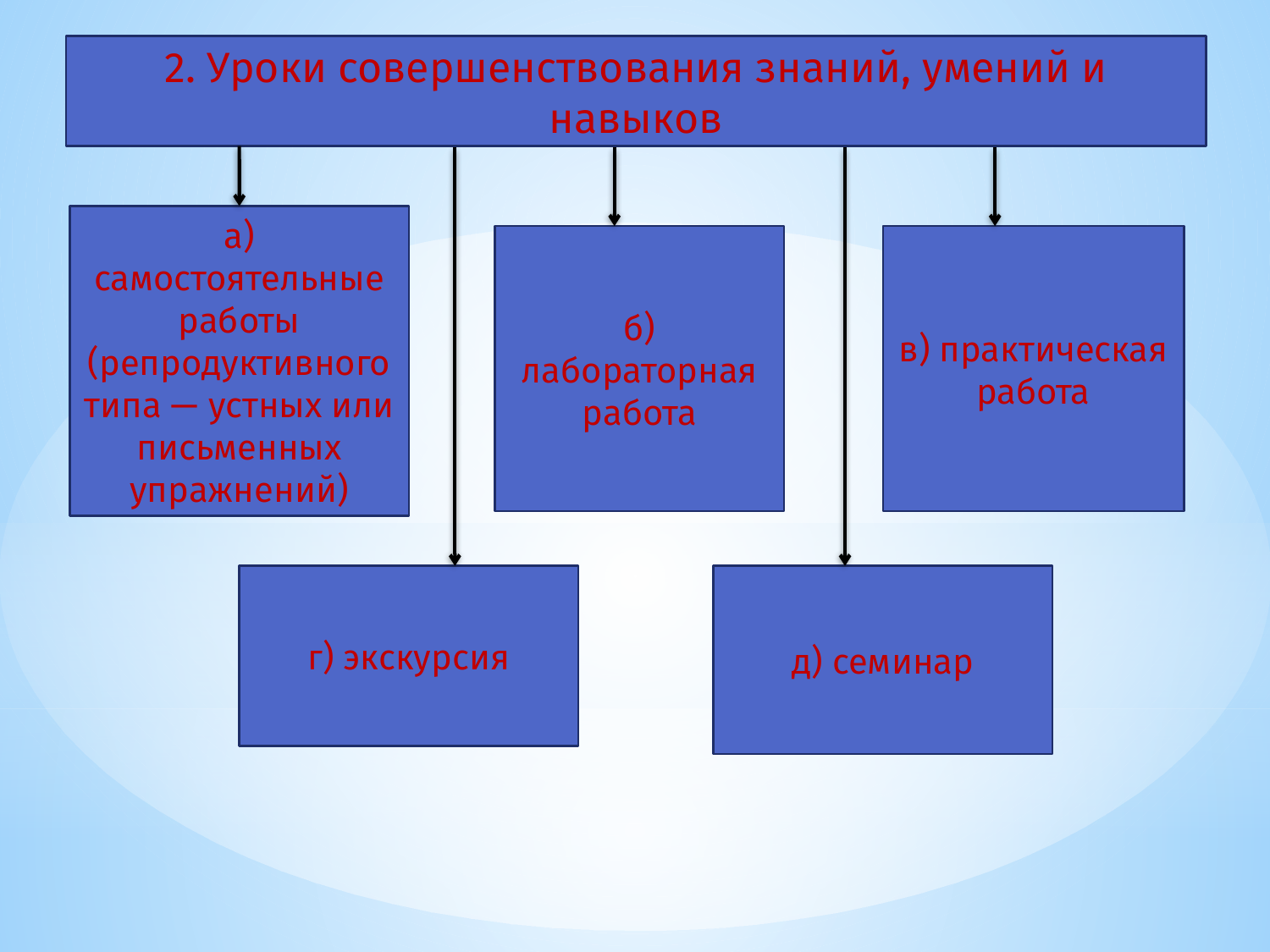

2. Уроки совершенствования знаний, умений и навыков

а) самостоятельные работы (репродуктивного типа — устных или письменных упражнений)
б) лабораторная работа
в) практическая работа
г) экскурсия
д) семинар